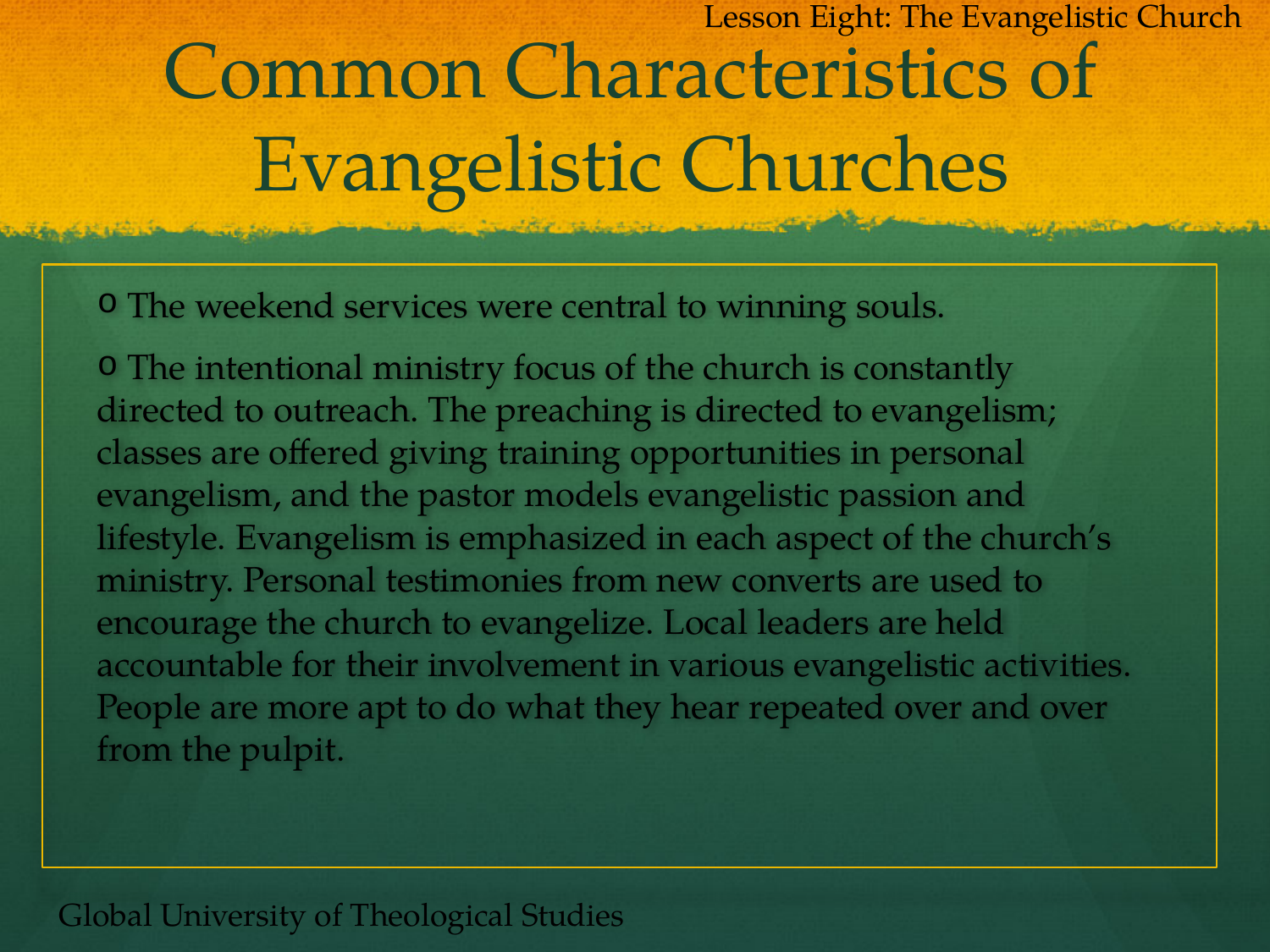

Lesson Eight: The Evangelistic Church

# Common Characteristics of Evangelistic Churches

 The weekend services were central to winning souls.
 The intentional ministry focus of the church is constantly directed to outreach. The preaching is directed to evangelism; classes are offered giving training opportunities in personal evangelism, and the pastor models evangelistic passion and lifestyle. Evangelism is emphasized in each aspect of the church’s ministry. Personal testimonies from new converts are used to encourage the church to evangelize. Local leaders are held accountable for their involvement in various evangelistic activities. People are more apt to do what they hear repeated over and over from the pulpit.
Global University of Theological Studies